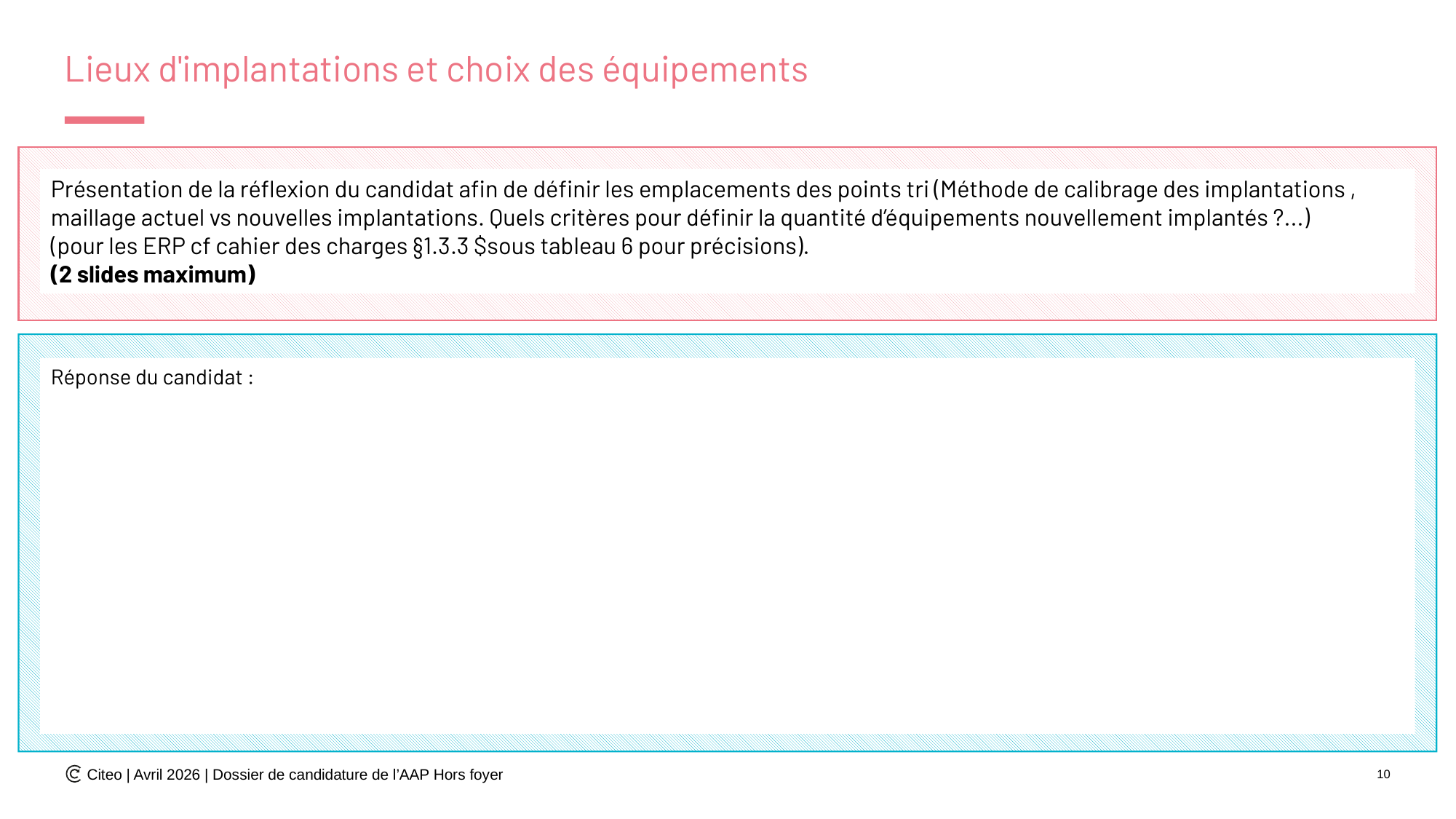

# Lieux d'implantations et choix des équipements

Présentation de la réflexion du candidat afin de définir les emplacements des points tri (Méthode de calibrage des implantations , maillage actuel vs nouvelles implantations. Quels critères pour définir la quantité d’équipements nouvellement implantés ?...)
(pour les ERP cf cahier des charges §1.3.3 $sous tableau 6 pour précisions).
(2 slides maximum)

Réponse du candidat :
Citeo | Avril 2026 | Dossier de candidature de l’AAP Hors foyer
10